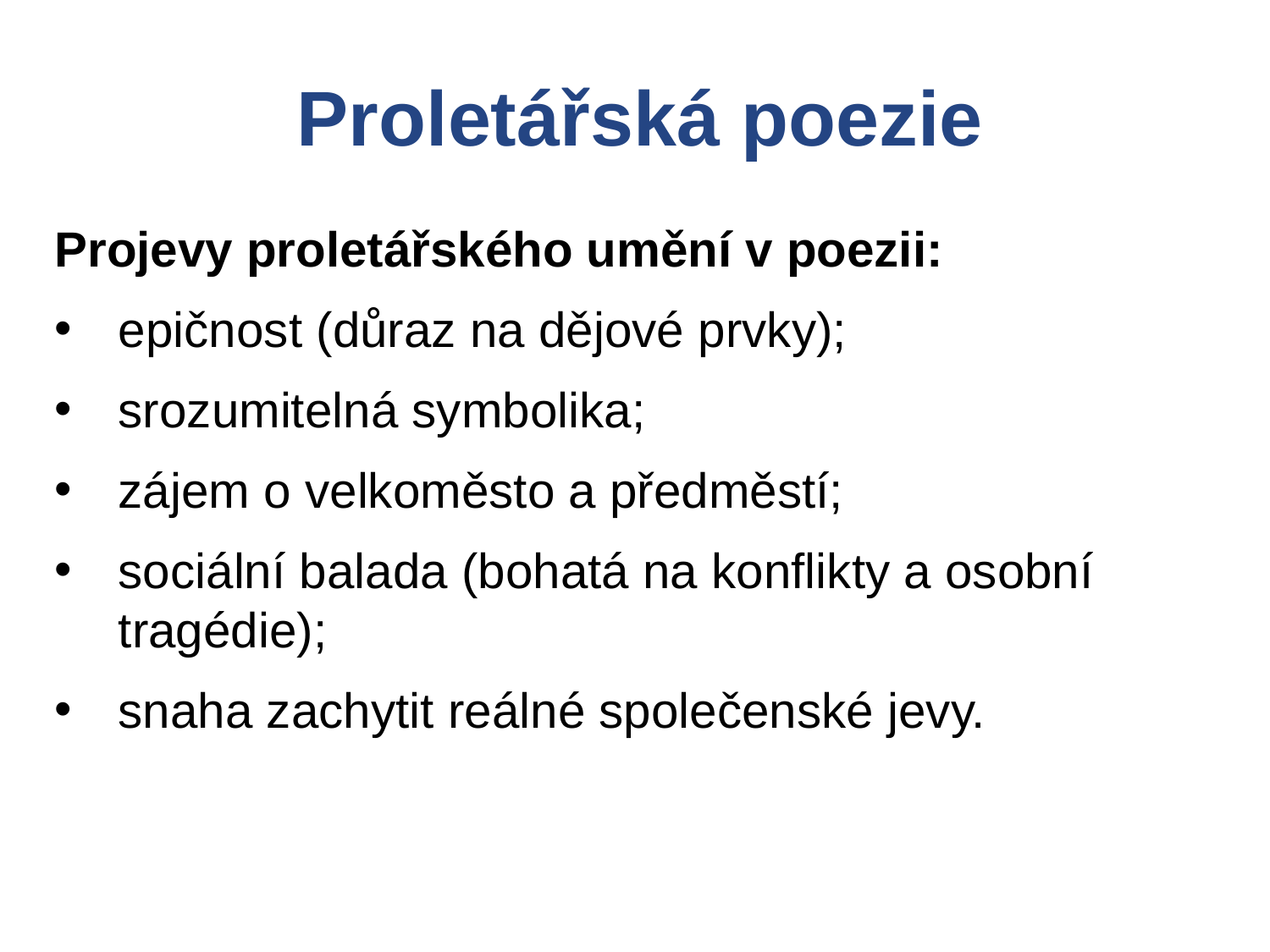

Proletářská poezie
Projevy proletářského umění v poezii:
epičnost (důraz na dějové prvky);
srozumitelná symbolika;
zájem o velkoměsto a předměstí;
sociální balada (bohatá na konflikty a osobní tragédie);
snaha zachytit reálné společenské jevy.